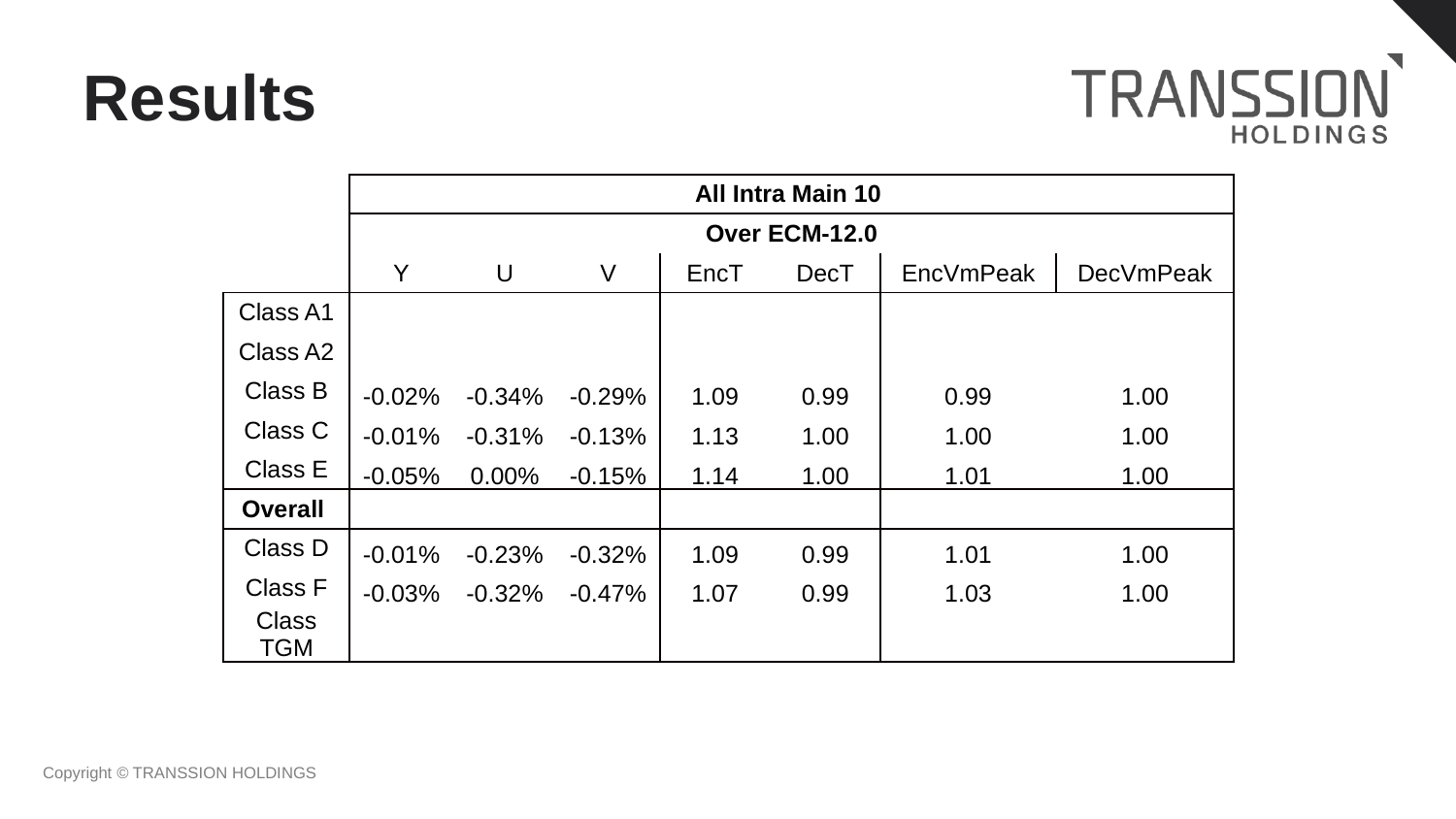

# Results
|  | All Intra Main 10 |  |  |  |  |  |  |
| --- | --- | --- | --- | --- | --- | --- | --- |
|  | Over ECM-12.0 |  |  |  |  |  |  |
|  | Y | U | V | EncT | DecT | EncVmPeak | DecVmPeak |
| Class A1 |  |  |  |  |  |  |  |
| Class A2 |  |  |  |  |  |  |  |
| Class B | -0.02% | -0.34% | -0.29% | 1.09 | 0.99 | 0.99 | 1.00 |
| Class C | -0.01% | -0.31% | -0.13% | 1.13 | 1.00 | 1.00 | 1.00 |
| Class E | -0.05% | 0.00% | -0.15% | 1.14 | 1.00 | 1.01 | 1.00 |
| Overall |  |  |  |  |  |  |  |
| Class D | -0.01% | -0.23% | -0.32% | 1.09 | 0.99 | 1.01 | 1.00 |
| Class F | -0.03% | -0.32% | -0.47% | 1.07 | 0.99 | 1.03 | 1.00 |
| Class TGM |  |  |  |  |  |  |  |
4